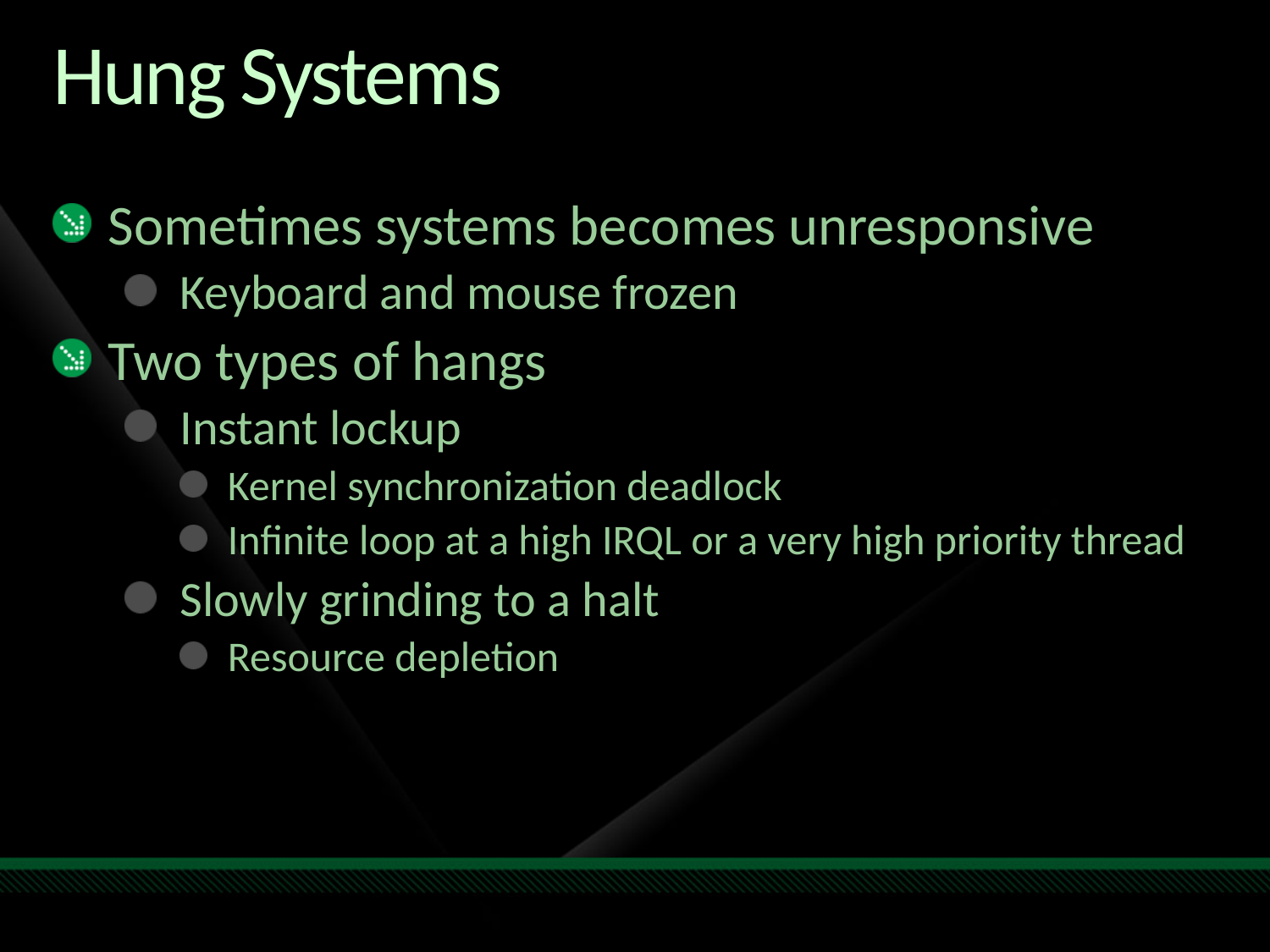

# Hung Systems
Sometimes systems becomes unresponsive
Keyboard and mouse frozen
Two types of hangs
Instant lockup
Kernel synchronization deadlock
Infinite loop at a high IRQL or a very high priority thread
Slowly grinding to a halt
Resource depletion